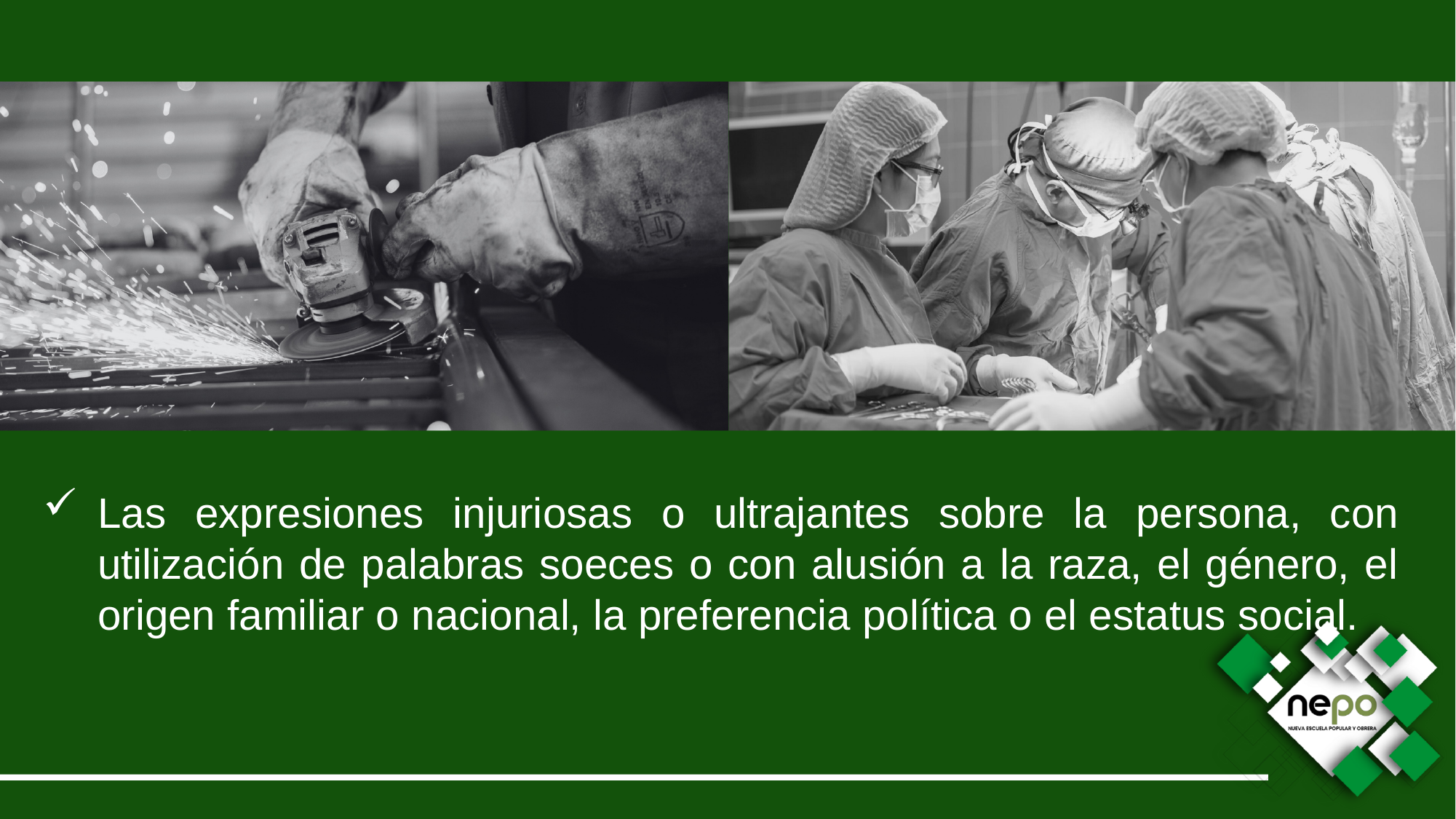

Las expresiones injuriosas o ultrajantes sobre la persona, con utilización de palabras soeces o con alusión a la raza, el género, el origen familiar o nacional, la preferencia política o el estatus social.